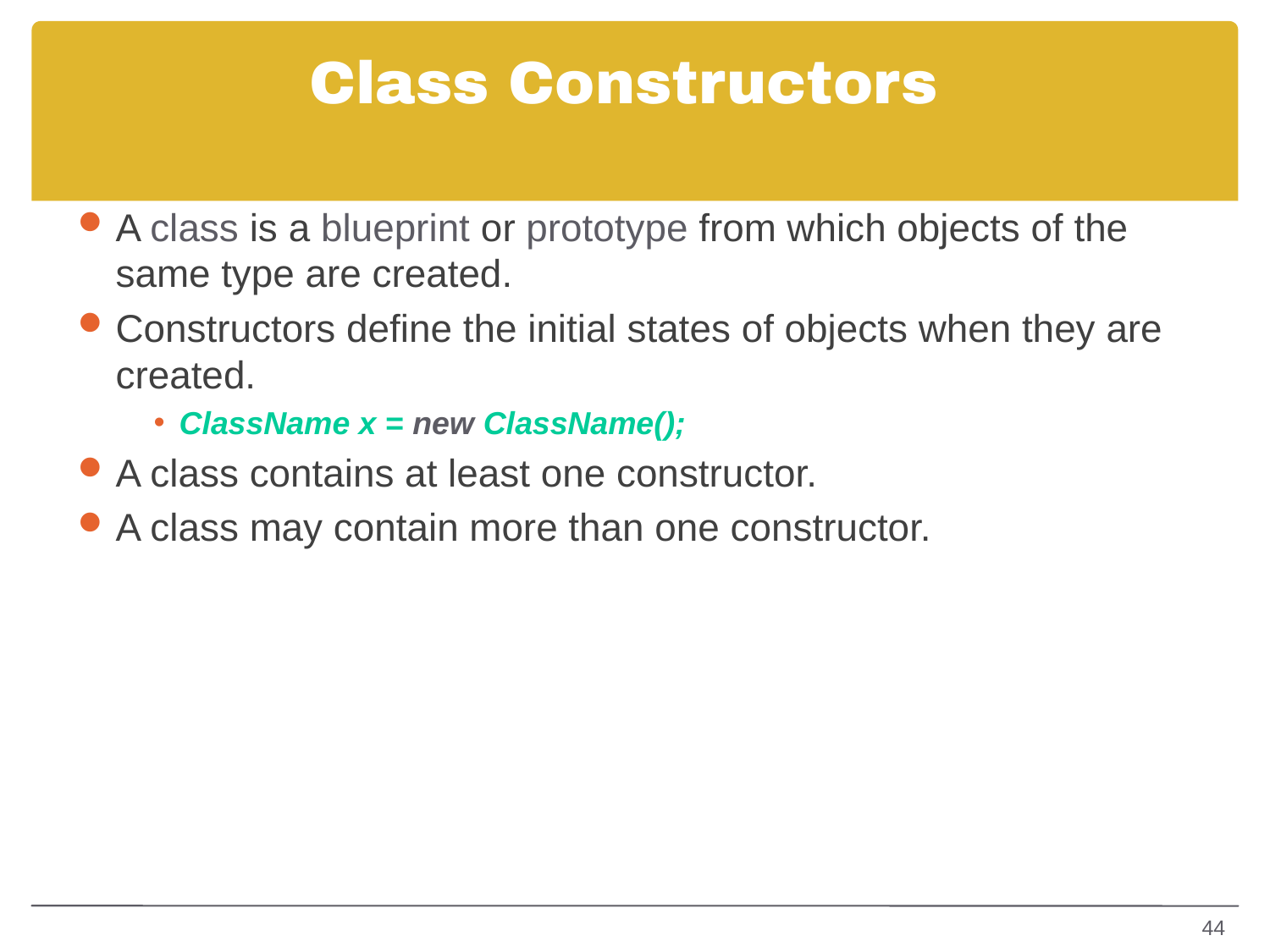

# Class Constructors
A class is a blueprint or prototype from which objects of the same type are created.
Constructors define the initial states of objects when they are created.
ClassName x = new ClassName();
A class contains at least one constructor.
A class may contain more than one constructor.

44